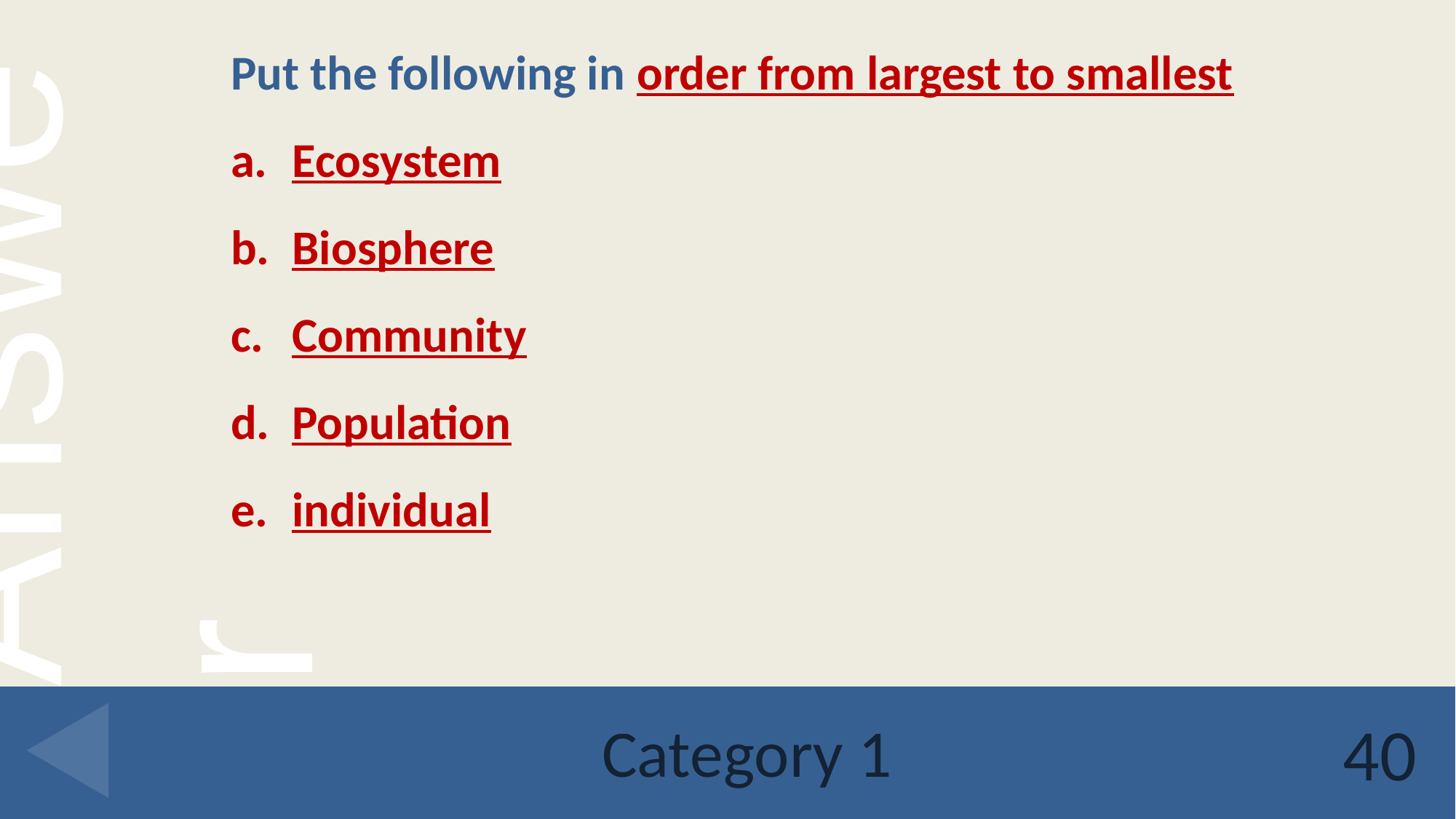

Put the following in order from largest to smallest
Ecosystem
Biosphere
Community
Population
individual

# Category 1
40